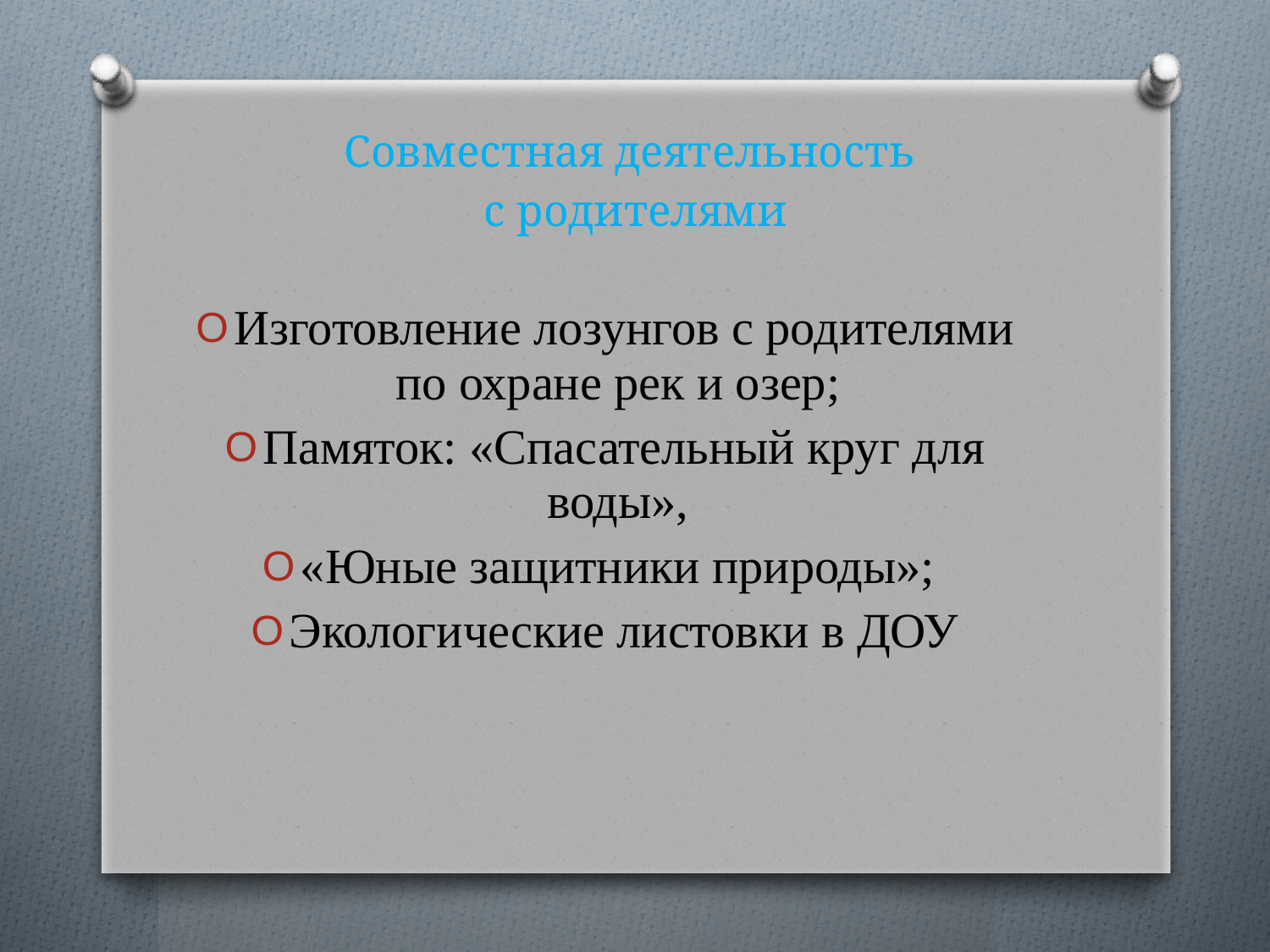

# Совместная деятельность с родителями
Изготовление лозунгов с родителями по охране рек и озер;
Памяток: «Спасательный круг для воды»,
«Юные защитники природы»;
Экологические листовки в ДОУ